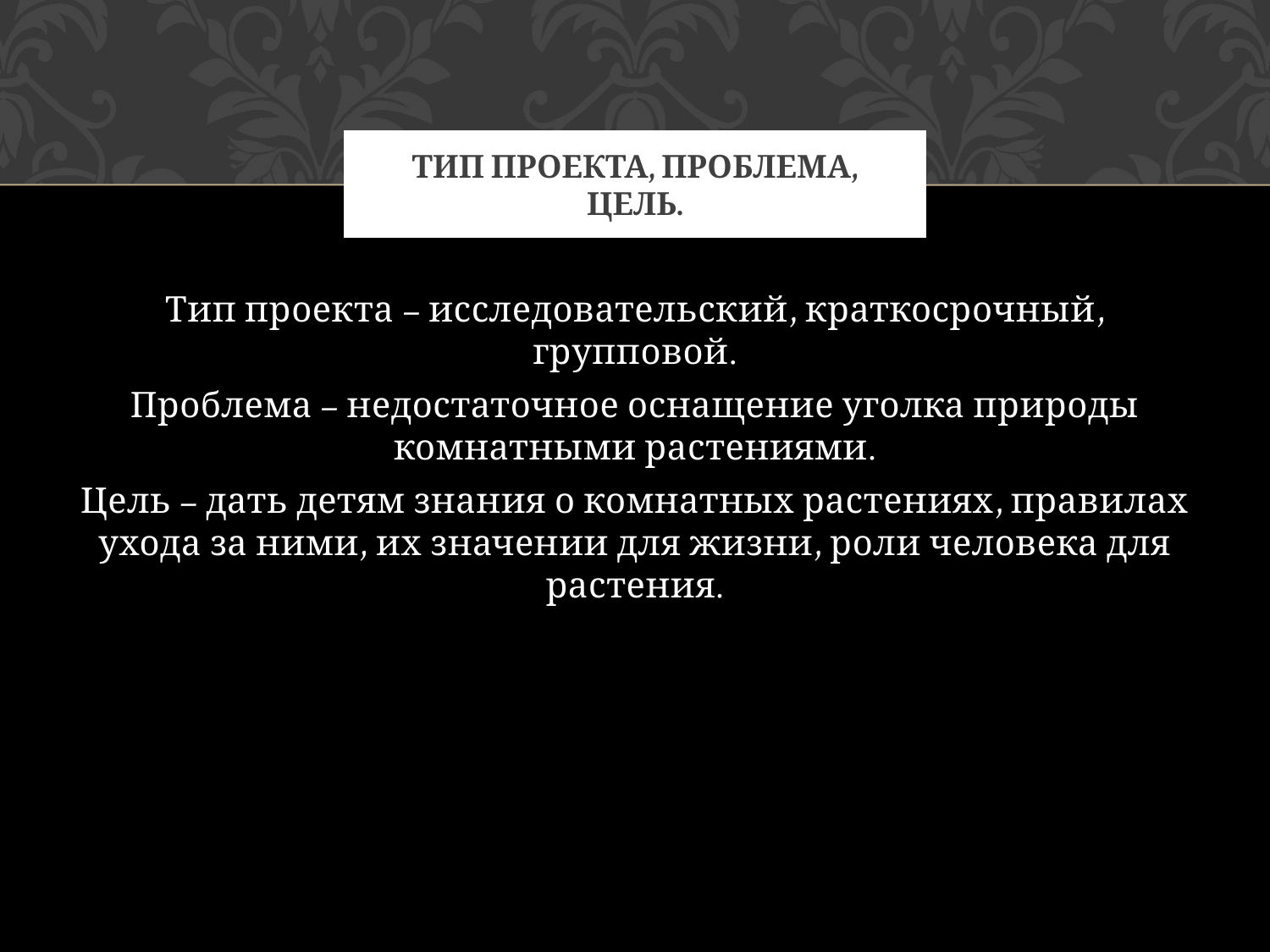

# Тип проекта, проблема, цель.
Тип проекта – исследовательский, краткосрочный, групповой.
Проблема – недостаточное оснащение уголка природы комнатными растениями.
Цель – дать детям знания о комнатных растениях, правилах ухода за ними, их значении для жизни, роли человека для растения.